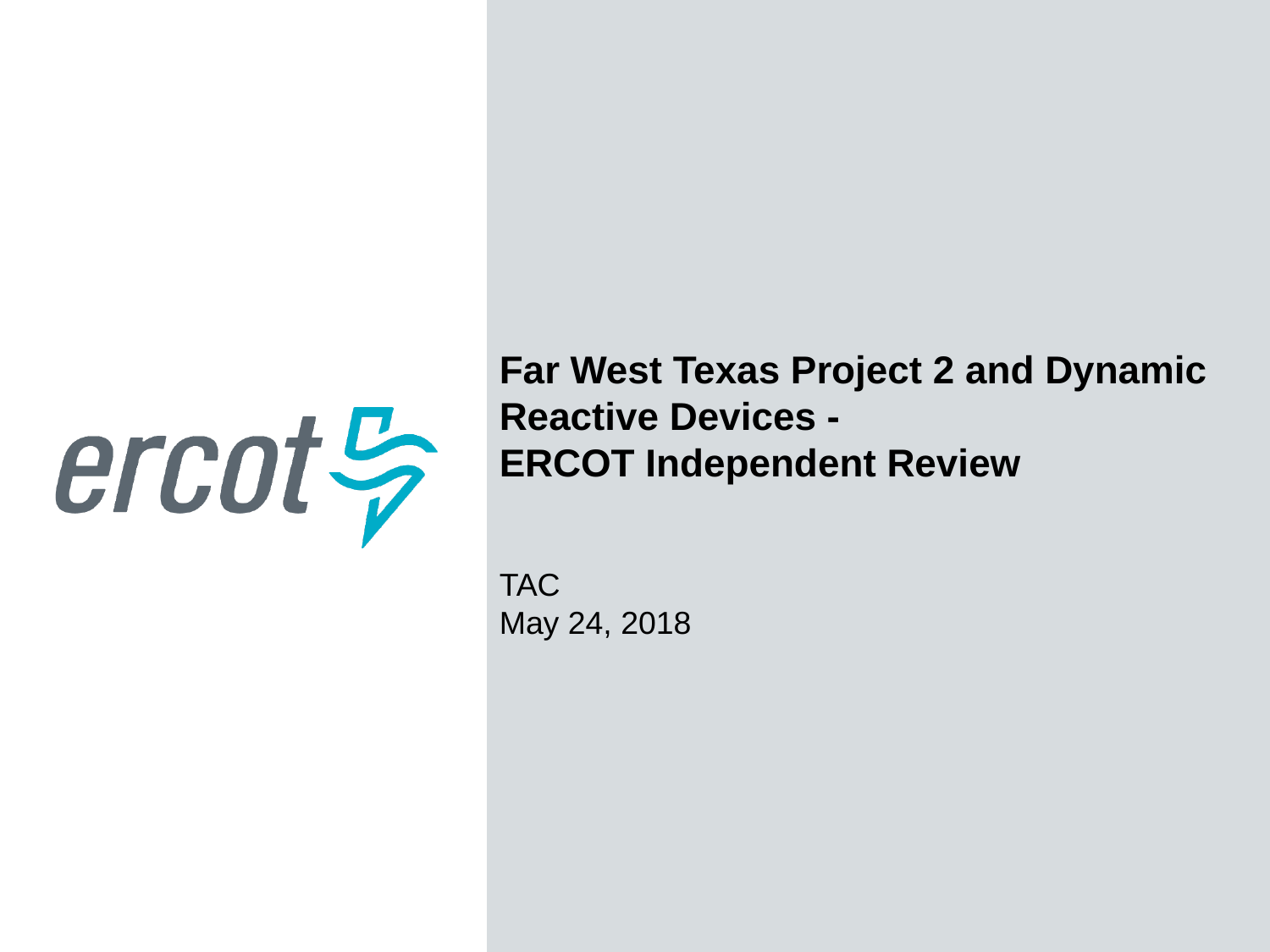

Far West Texas Project 2 and Dynamic Reactive Devices -
ERCOT Independent Review

TAC
May 24, 2018